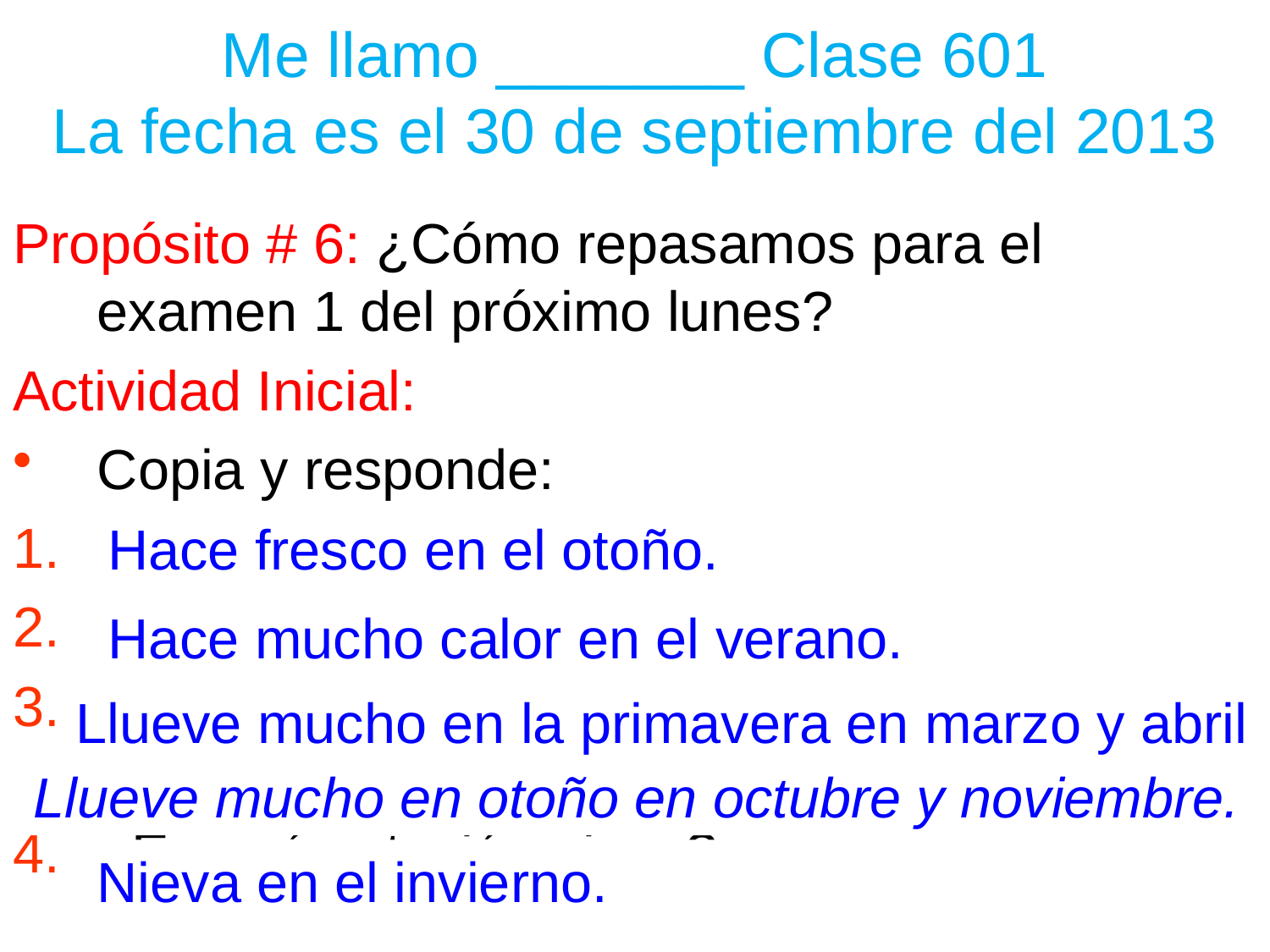

# Me llamo _______ Clase 601 La fecha es el 30 de septiembre del 2013
Propósito # 6: ¿Cómo repasamos para el examen 1 del próximo lunes?
Actividad Inicial:
Copia y responde:
¿En qué estación hace fresco?
¿En qué estación hace mucho calor?
¿En qué estación llueve mucho? ¿En qué mes?
¿En qué estación nieva?
Hace fresco en el otoño.
Hace mucho calor en el verano.
Llueve mucho en la primavera en marzo y abril
Llueve mucho en otoño en octubre y noviembre.
Nieva en el invierno.